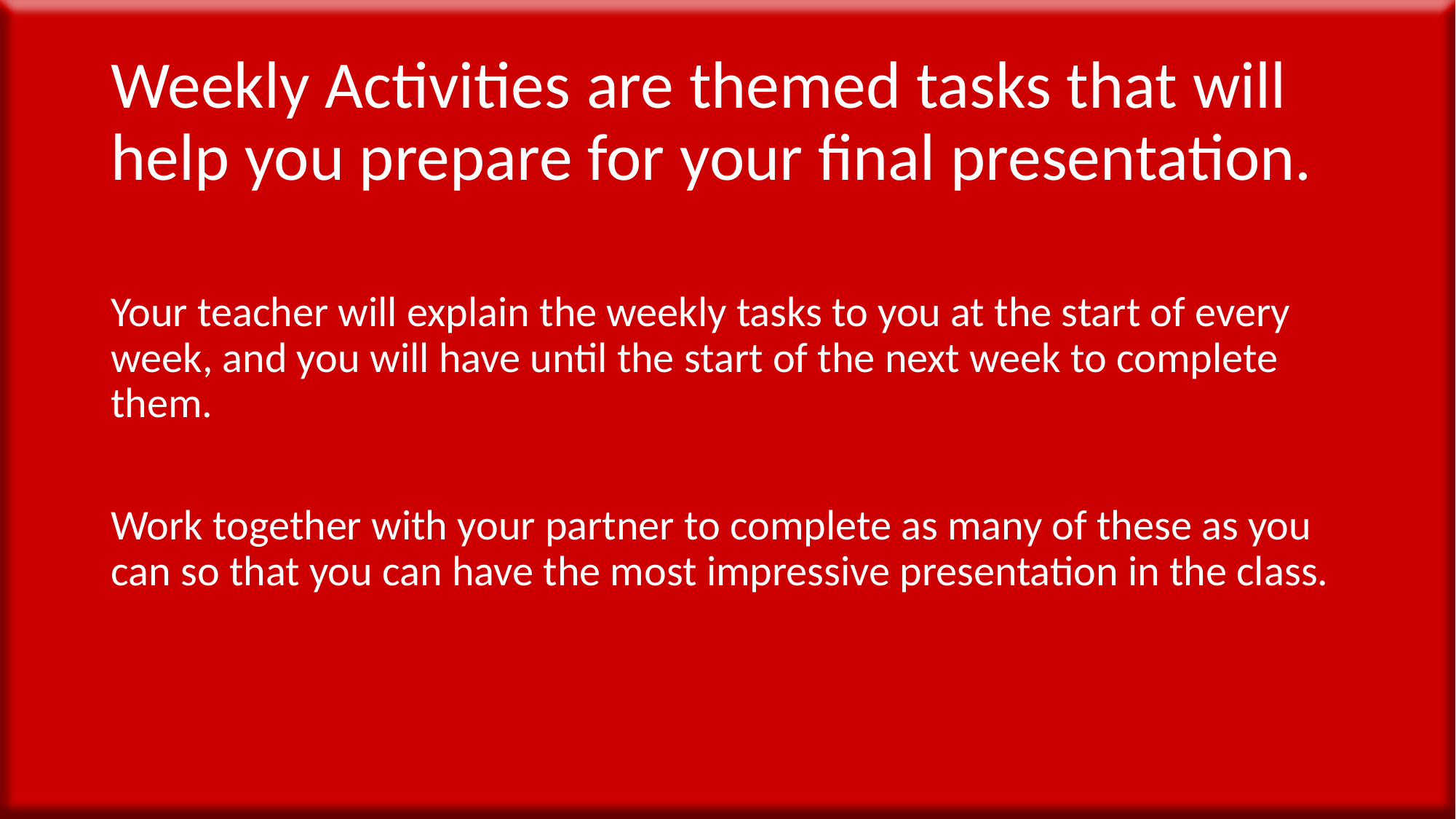

# Weekly Activities are themed tasks that will help you prepare for your final presentation.

Your teacher will explain the weekly tasks to you at the start of every week, and you will have until the start of the next week to complete them.

Work together with your partner to complete as many of these as you can so that you can have the most impressive presentation in the class.